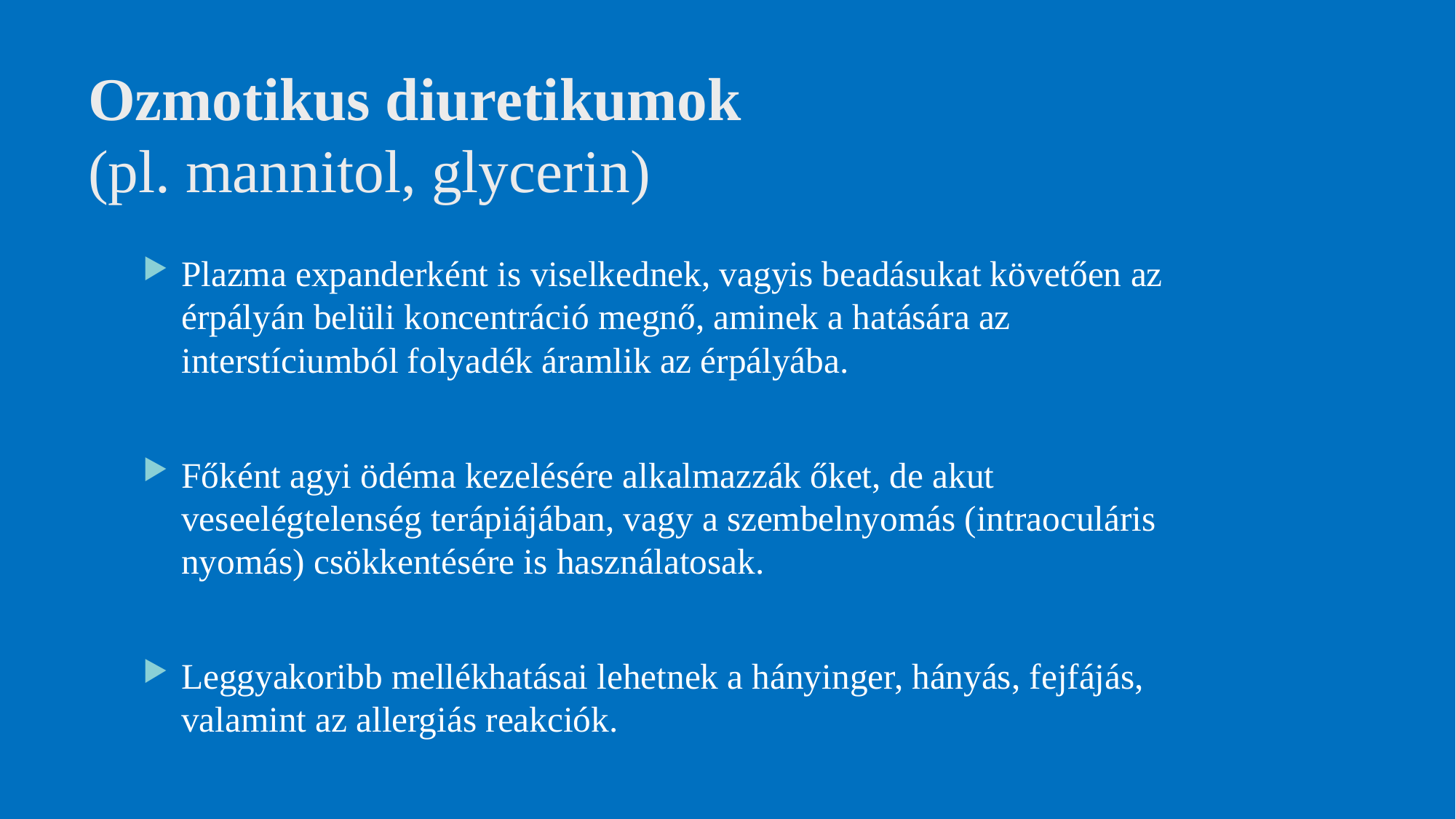

# Ozmotikus diuretikumok (pl. mannitol, glycerin)
Plazma expanderként is viselkednek, vagyis beadásukat követően az érpályán belüli koncentráció megnő, aminek a hatására az interstíciumból folyadék áramlik az érpályába.

Főként agyi ödéma kezelésére alkalmazzák őket, de akut veseelégtelenség terápiájában, vagy a szembelnyomás (intraoculáris nyomás) csökkentésére is használatosak.

Leggyakoribb mellékhatásai lehetnek a hányinger, hányás, fejfájás, valamint az allergiás reakciók.